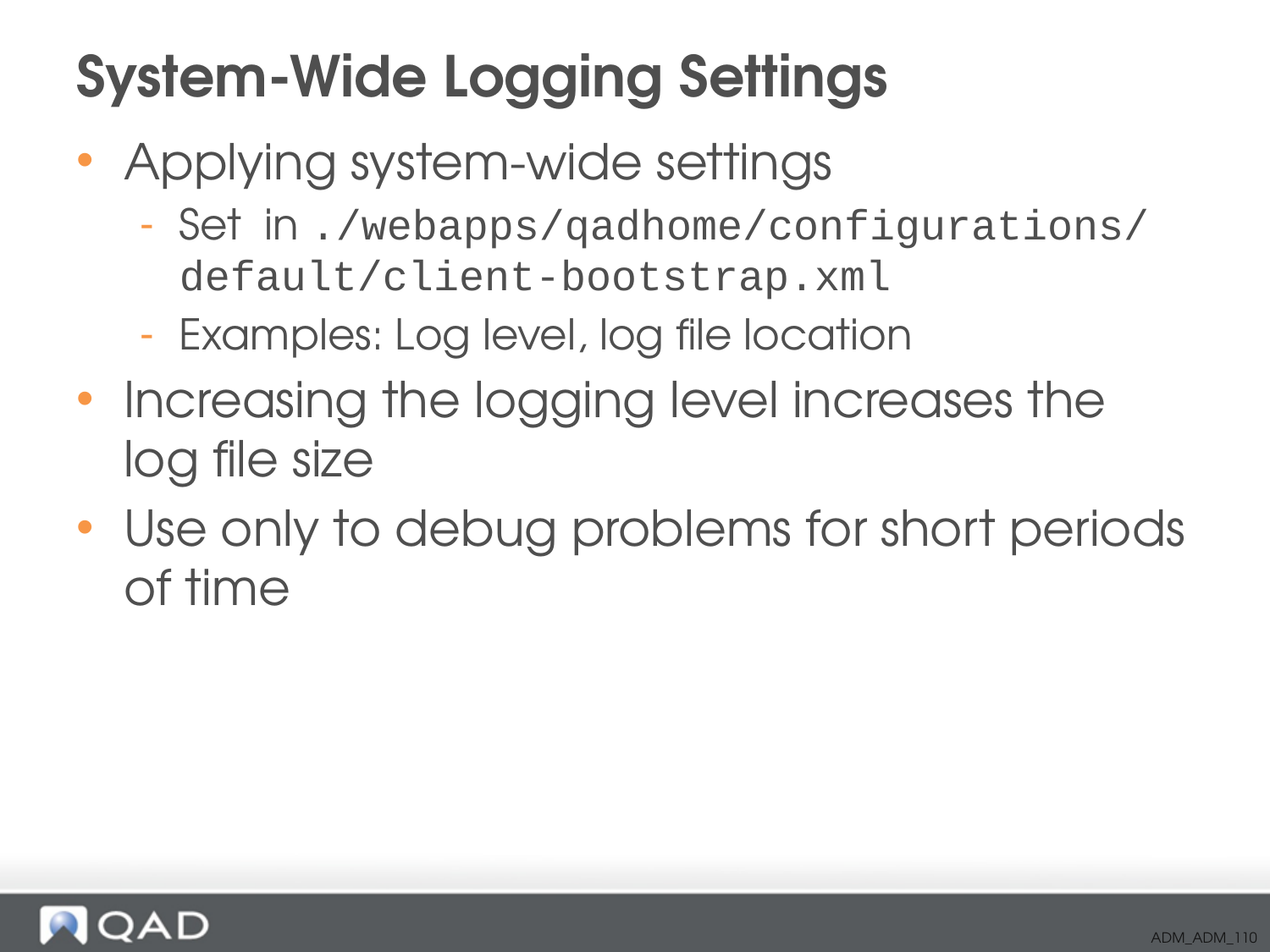

# System-Wide Logging Settings
Applying system-wide settings
Set  in ./webapps/qadhome/configurations/
default/client-bootstrap.xml
Examples: Log level, log file location
Increasing the logging level increases the log file size
Use only to debug problems for short periods of time
ADM_ADM_110